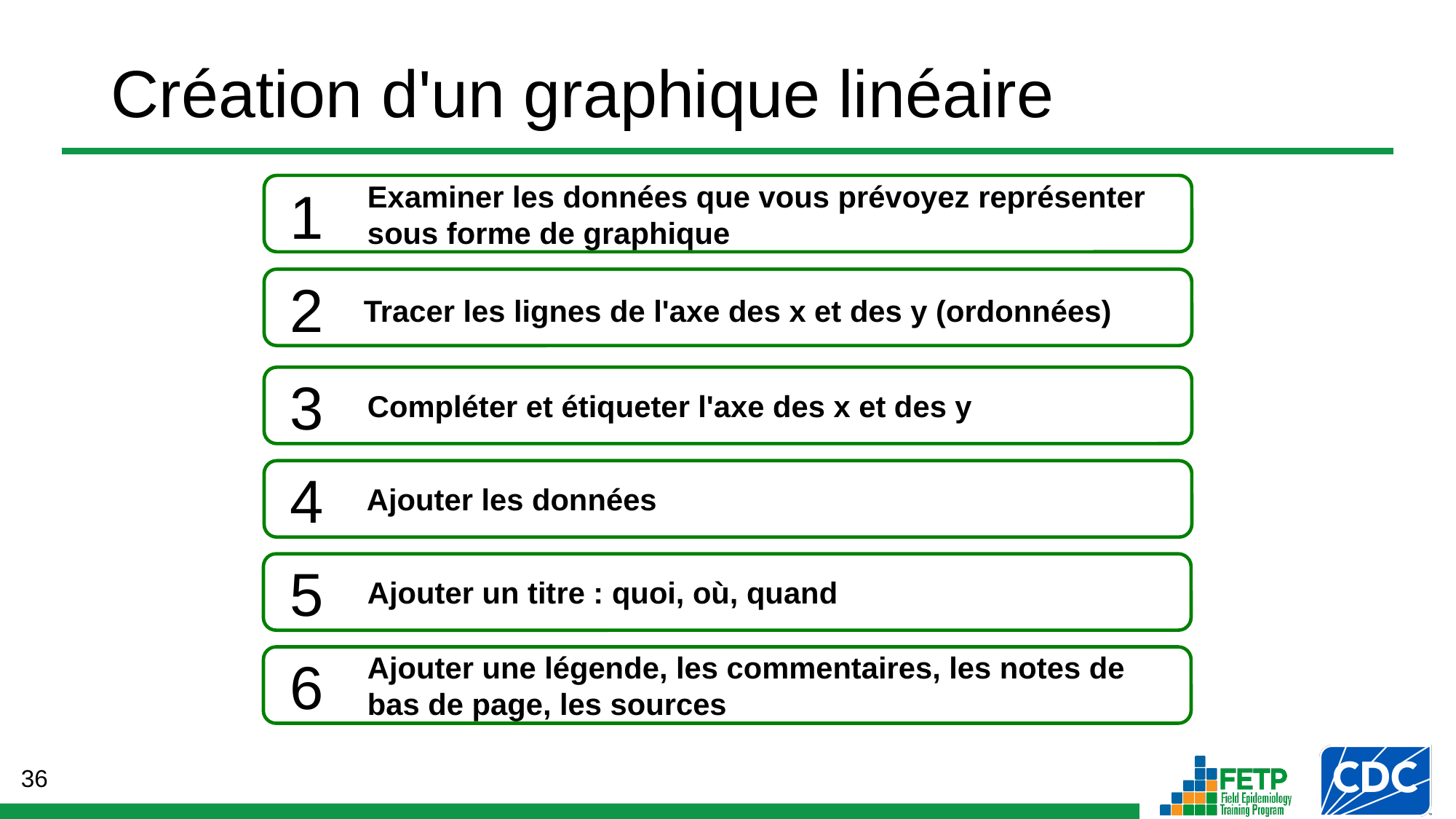

# Création d'un graphique linéaire
1
Examiner les données que vous prévoyez représenter sous forme de graphique
2
   Tracer les lignes de l'axe des x et des y (ordonnées)
3
Compléter et étiqueter l'axe des x et des y
4
Ajouter les données
5
Ajouter un titre : quoi, où, quand
6
Ajouter une légende, les commentaires, les notes de bas de page, les sources